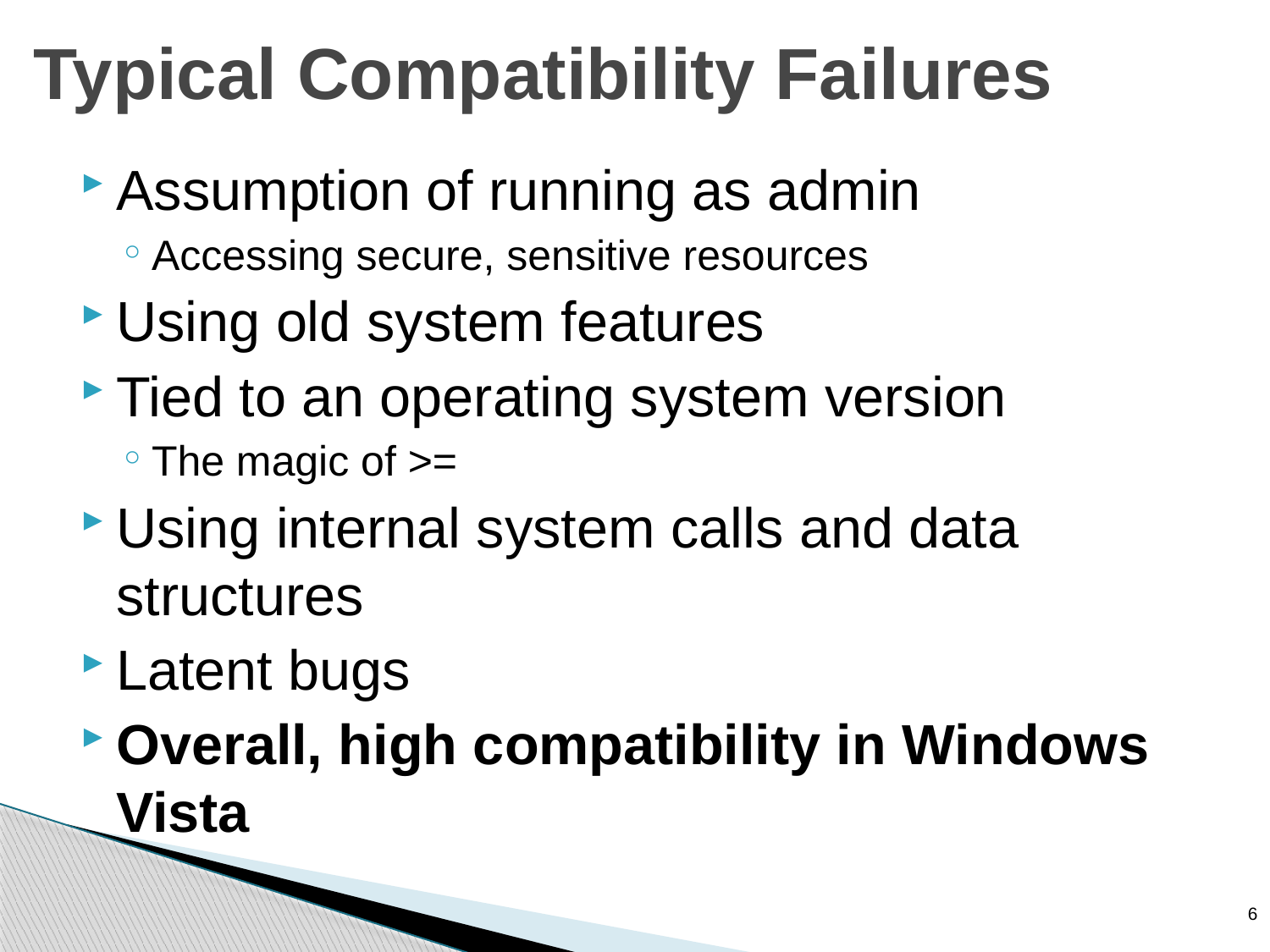

# Typical Compatibility Failures
Assumption of running as admin
Accessing secure, sensitive resources
Using old system features
Tied to an operating system version
The magic of >=
Using internal system calls and data structures
Latent bugs
Overall, high compatibility in Windows Vista
6